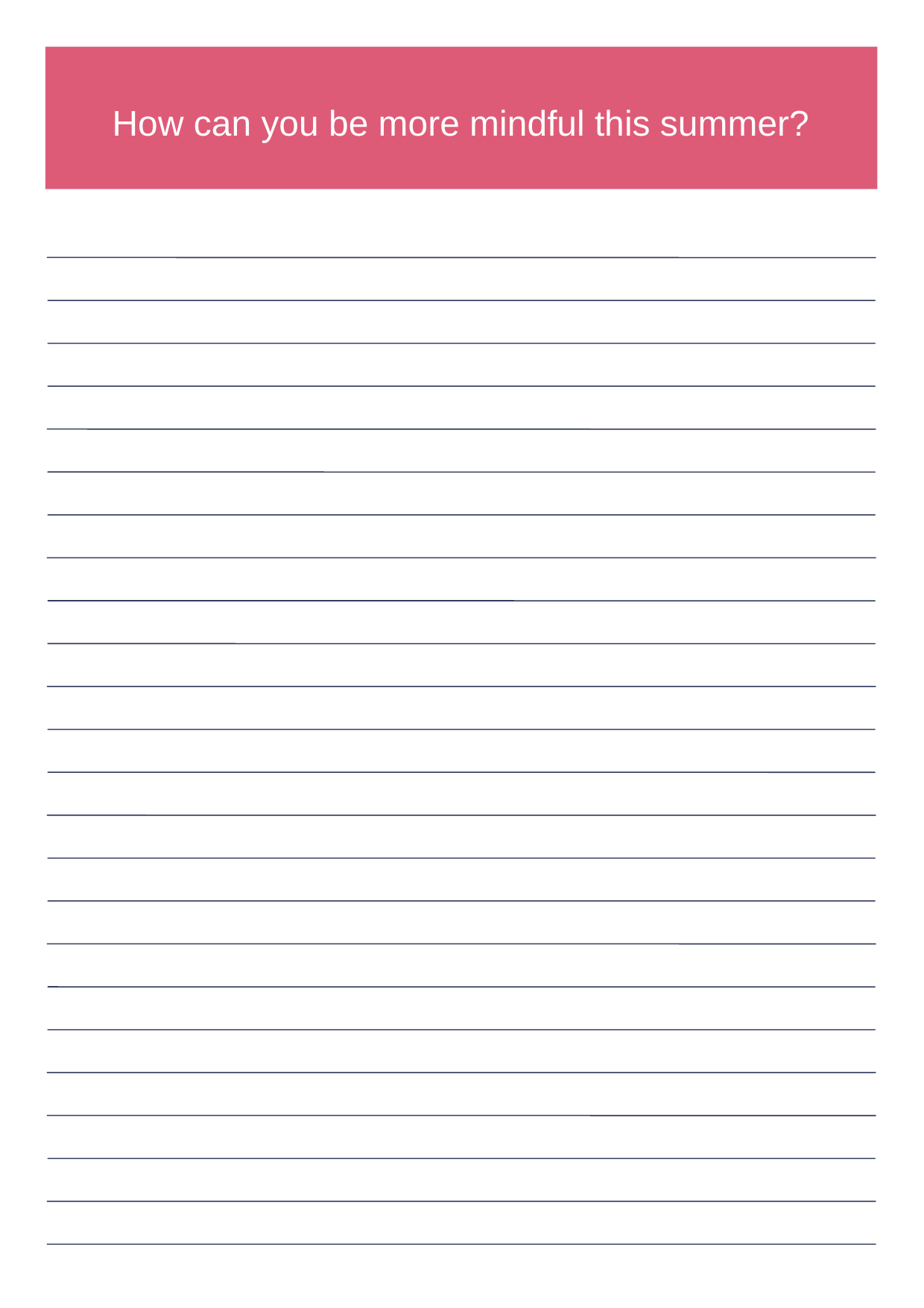

How can you be more mindful this summer?